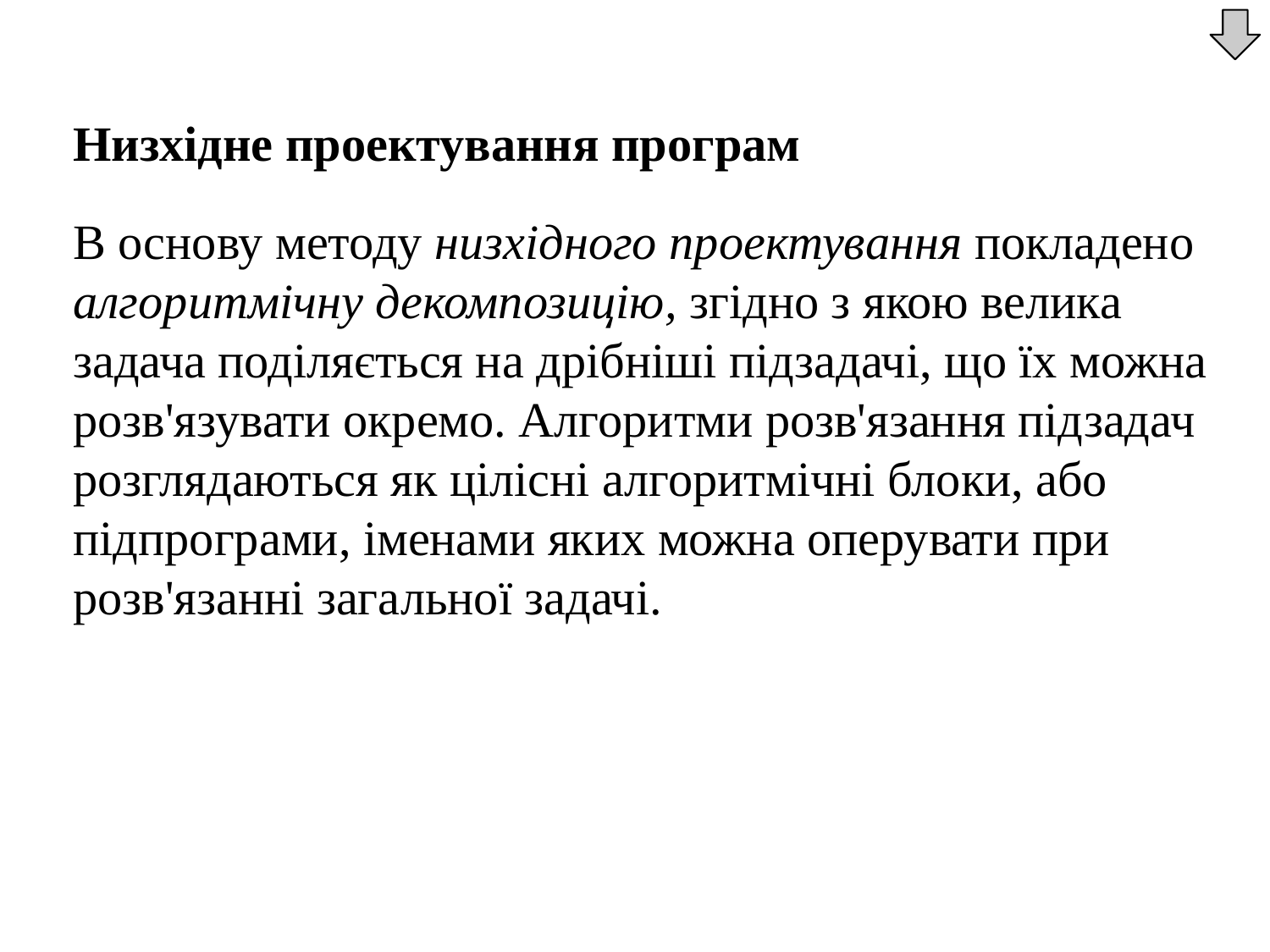

Низхідне проектування програм

	В основу методу низхідного проектування покладено алгоритмічну декомпозицію, згідно з якою велика задача поділяється на дрібніші підзадачі, що їх можна розв'язувати окремо. Алгоритми розв'язання підзадач розглядаються як цілісні алгоритмічні блоки, або підпрограми, іменами яких можна оперувати при розв'язанні загальної задачі.